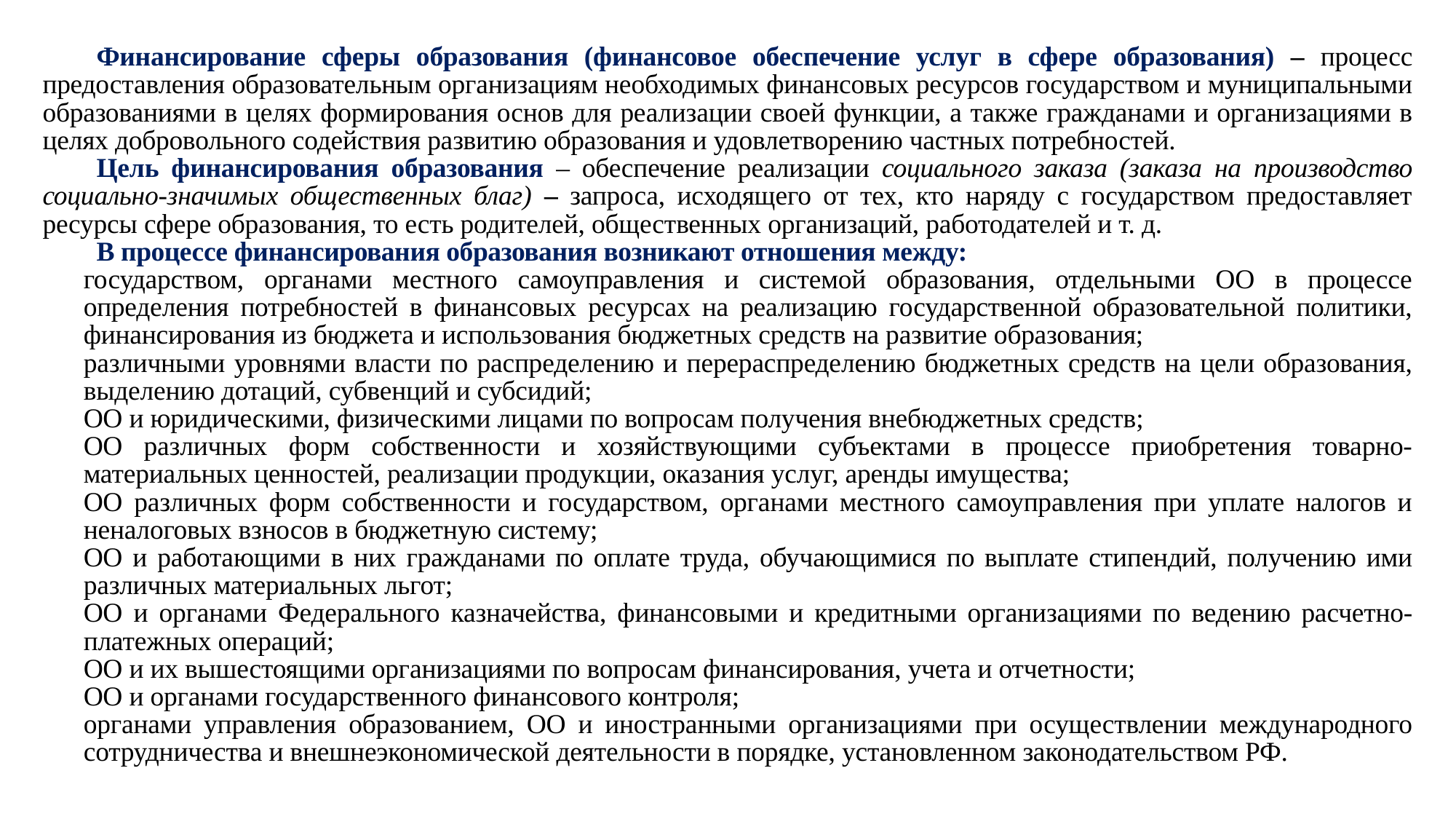

Финансирование сферы образования (финансовое обеспечение услуг в сфере образования) – процесс предоставления образовательным организациям необходимых финансовых ресурсов государством и муниципальными образованиями в целях формирования основ для реализации своей функции, а также гражданами и организациями в целях добровольного содействия развитию образования и удовлетворению частных потребностей.
Цель финансирования образования – обеспечение реализации социального заказа (заказа на производство социально-значимых общественных благ) – запроса, исходящего от тех, кто наряду с государством предоставляет ресурсы сфере образования, то есть родителей, общественных организаций, работодателей и т. д.
В процессе финансирования образования возникают отношения между:
государством, органами местного самоуправления и системой образования, отдельными ОО в процессе определения потребностей в финансовых ресурсах на реализацию государственной образовательной политики, финансирования из бюджета и использования бюджетных средств на развитие образования;
различными уровнями власти по распределению и перераспределению бюджетных средств на цели образования, выделению дотаций, субвенций и субсидий;
ОО и юридическими, физическими лицами по вопросам получения внебюджетных средств;
ОО различных форм собственности и хозяйствующими субъектами в процессе приобретения товарно-материальных ценностей, реализации продукции, оказания услуг, аренды имущества;
ОО различных форм собственности и государством, органами местного самоуправления при уплате налогов и неналоговых взносов в бюджетную систему;
ОО и работающими в них гражданами по оплате труда, обучающимися по выплате стипендий, получению ими различных материальных льгот;
ОО и органами Федерального казначейства, финансовыми и кредитными организациями по ведению расчетно-платежных операций;
ОО и их вышестоящими организациями по вопросам финансирования, учета и отчетности;
ОО и органами государственного финансового контроля;
органами управления образованием, ОО и иностранными организациями при осуществлении международного сотрудничества и внешнеэкономической деятельности в порядке, установленном законодательством РФ.